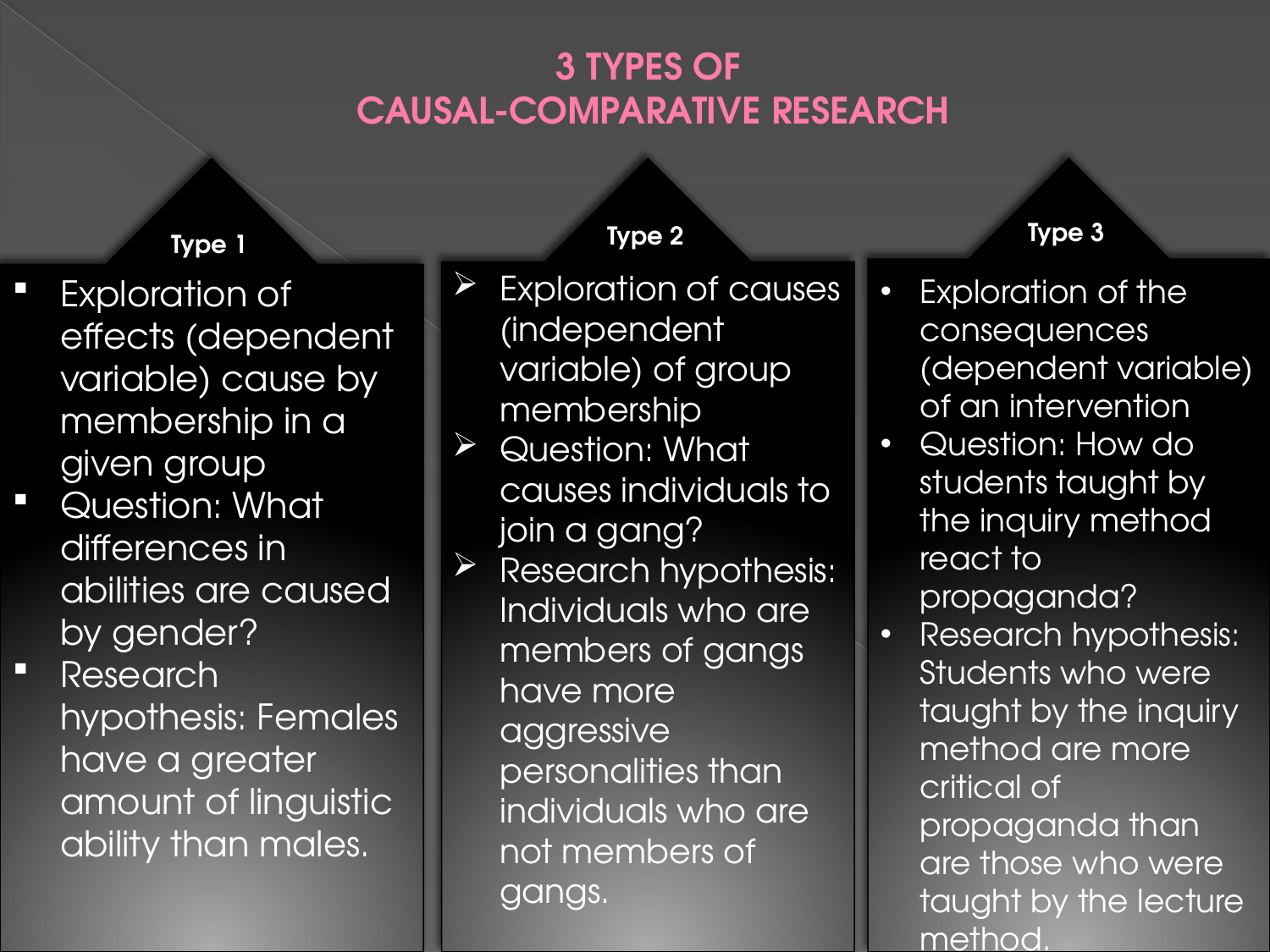

# 3 TYPES OF CAUSAL-COMPARATIVE RESEARCH

Type 3
Type 2
Type 1
Exploration of causes (independent variable) of group membership
Question: What causes individuals to join a gang?
Research hypothesis: Individuals who are members of gangs have more aggressive personalities than individuals who are not members of gangs.
Exploration of effects (dependent variable) cause by membership in a given group
Question: What differences in abilities are caused by gender?
Research hypothesis: Females have a greater amount of linguistic ability than males.

Exploration of the consequences (dependent variable) of an intervention
Question: How do students taught by the inquiry method react to propaganda?
Research hypothesis: Students who were taught by the inquiry method are more critical of propaganda than are those who were taught by the lecture method.